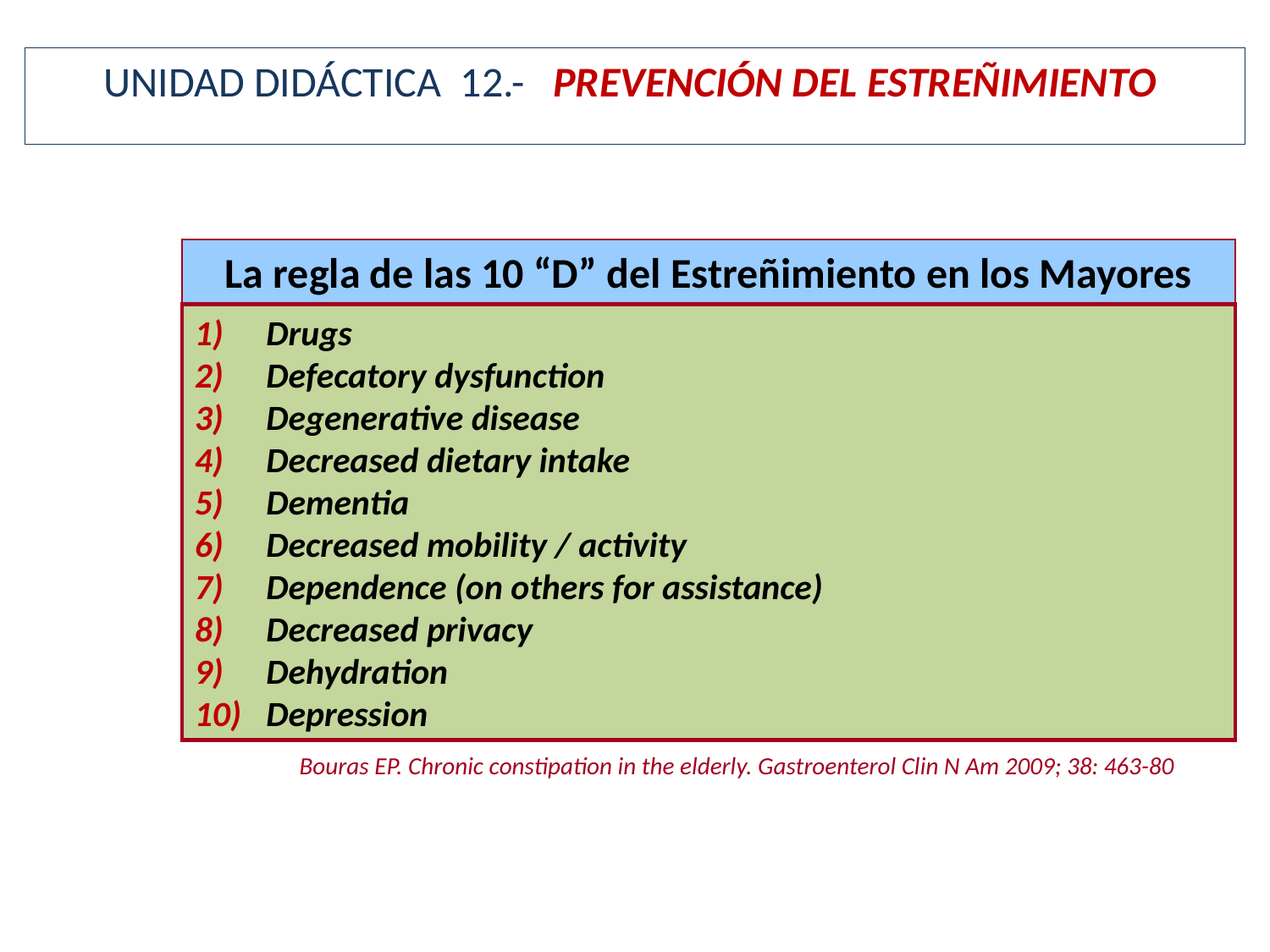

UNIDAD DIDÁCTICA  12.-   PREVENCIÓN DEL ESTREÑIMIENTO
La regla de las 10 “D” del Estreñimiento en los Mayores
 Drugs
 Defecatory dysfunction
 Degenerative disease
 Decreased dietary intake
 Dementia
 Decreased mobility / activity
 Dependence (on others for assistance)
 Decreased privacy
 Dehydration
 Depression
Bouras EP. Chronic constipation in the elderly. Gastroenterol Clin N Am 2009; 38: 463-80